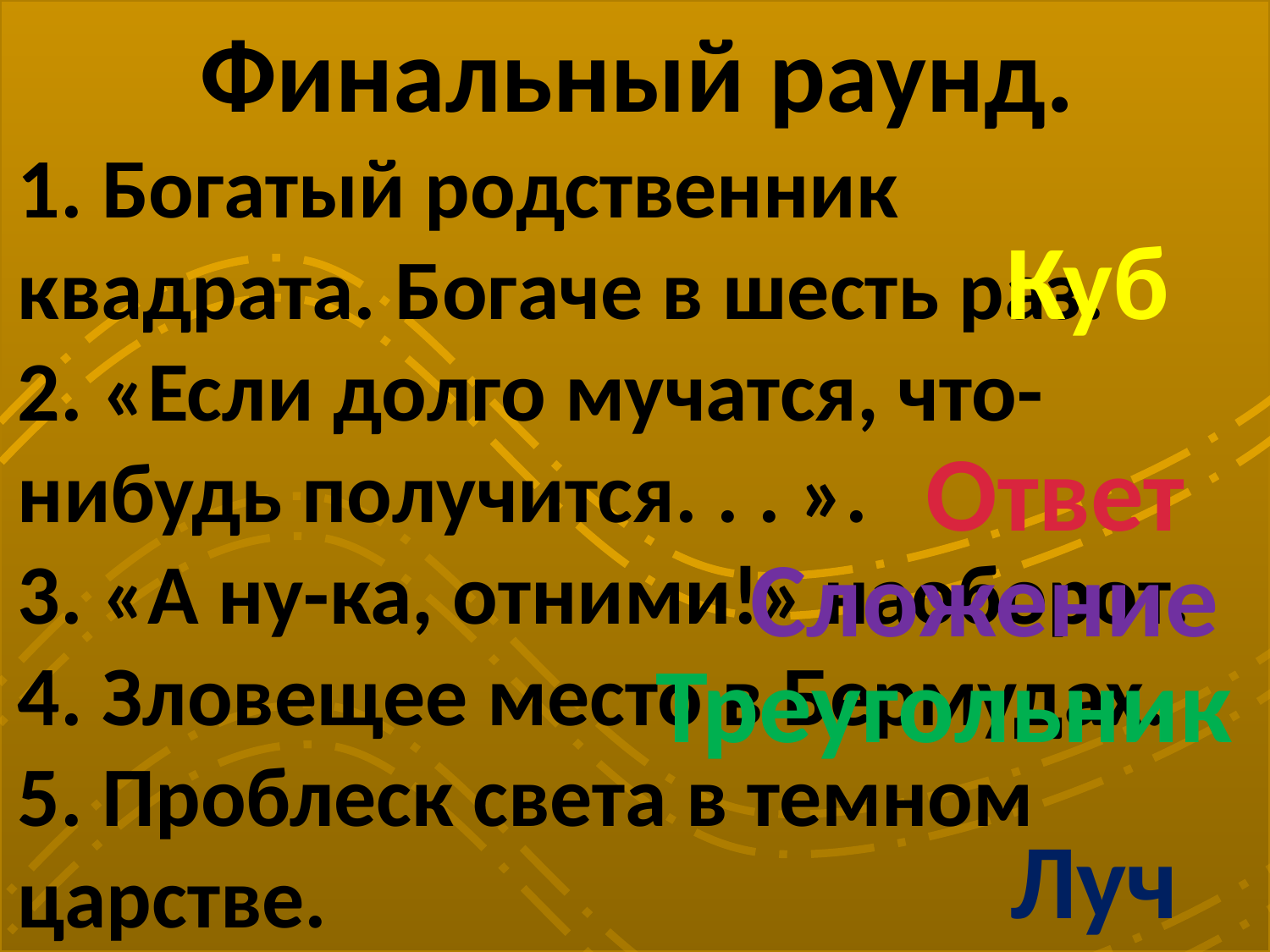

Финальный раунд.
1. Богатый родственник квадрата. Богаче в шесть раз.
2. «Если долго мучатся, что-нибудь получится. . . ».
3. «А ну-ка, отними!» наоборот.
4. Зловещее место в Бермудах.
5. Проблеск света в темном царстве.
Куб
Ответ
Сложение
Треугольник
Луч